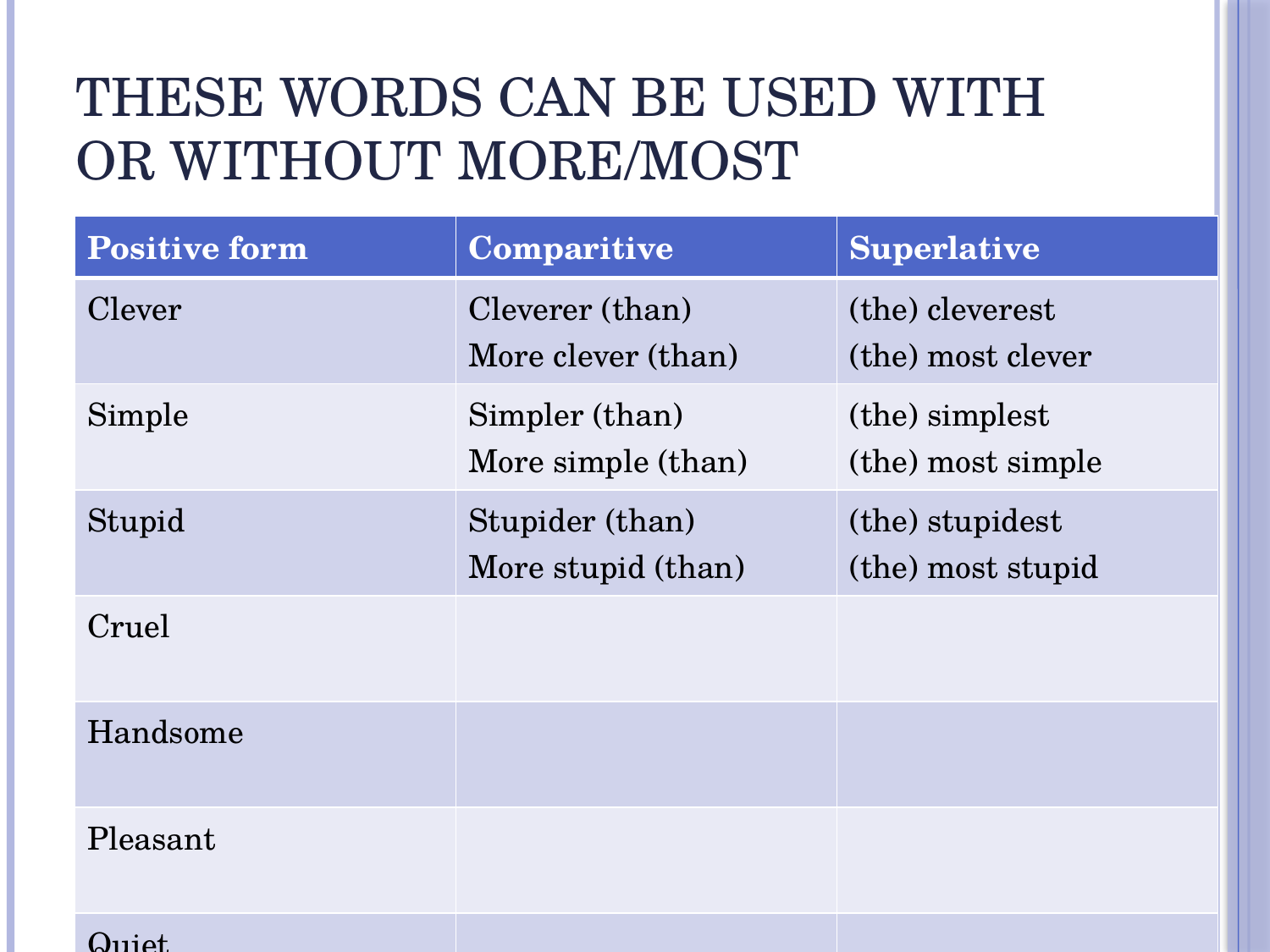

# These words can be used with or without more/most
| Positive form | Comparitive | Superlative |
| --- | --- | --- |
| Clever | Cleverer (than) More clever (than) | (the) cleverest (the) most clever |
| Simple | Simpler (than) More simple (than) | (the) simplest (the) most simple |
| Stupid | Stupider (than) More stupid (than) | (the) stupidest (the) most stupid |
| Cruel |  |  |
| Handsome |  |  |
| Pleasant |  |  |
| Quiet |  |  |